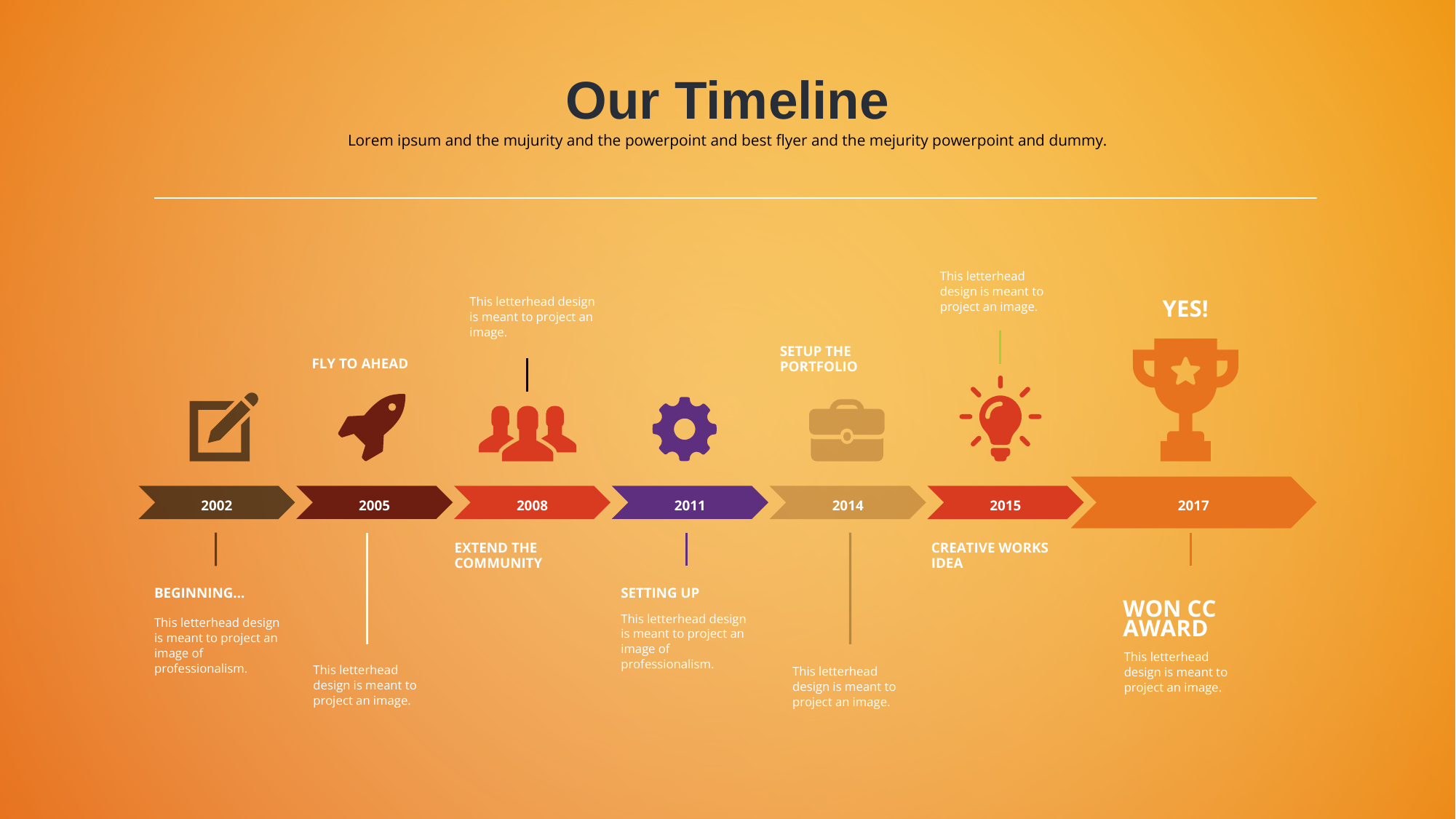

# Our Timeline
Lorem ipsum and the mujurity and the powerpoint and best flyer and the mejurity powerpoint and dummy.
This letterhead design is meant to project an image.
This letterhead design is meant to project an image.
YES!

SETUP THE PORTFOLIO
FLY TO AHEAD

2017
2002
2005
2008
2011
2014
2015

EXTEND THE COMMUNITY
CREATIVE WORKS IDEA
BEGINNING…
SETTING UP
WON CC AWARD
This letterhead design is meant to project an image of professionalism.
This letterhead design is meant to project an image of professionalism.
This letterhead design is meant to project an image.
This letterhead design is meant to project an image.
This letterhead design is meant to project an image.